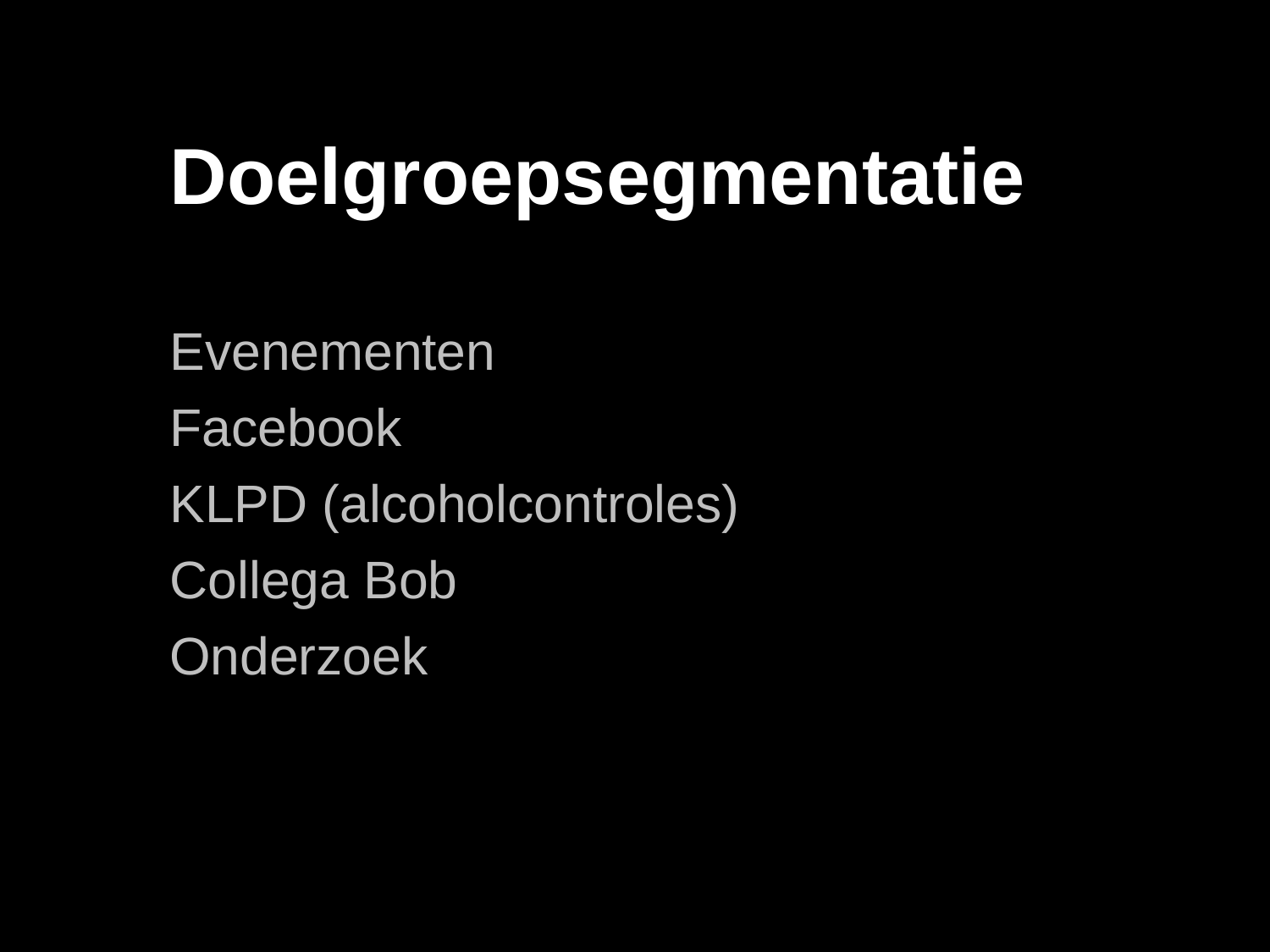

Doelgroepsegmentatie
#
Evenementen
Facebook
KLPD (alcoholcontroles)
Collega Bob
Onderzoek